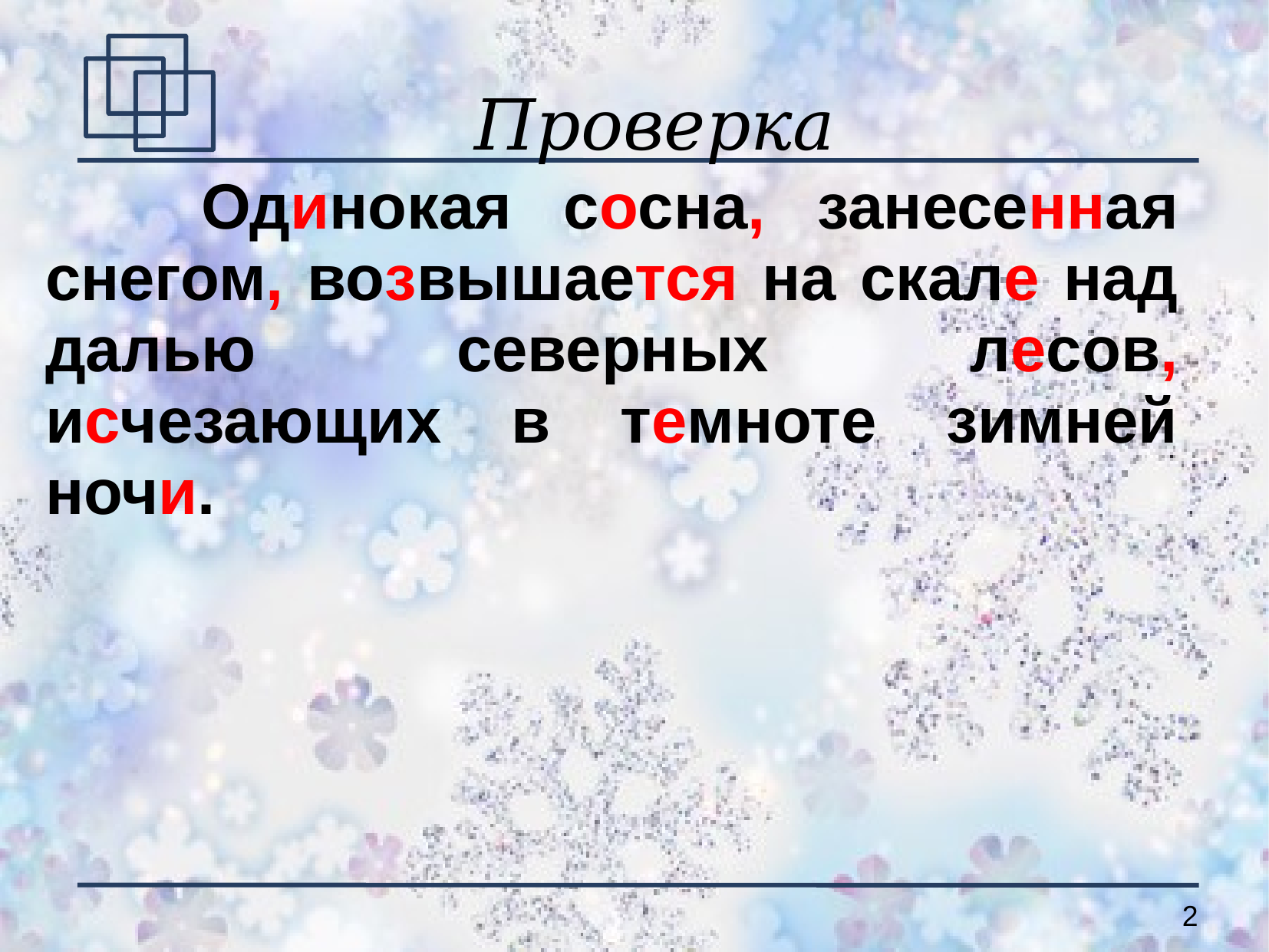

# Проверка
   Одинокая сосна, занесенная снегом, возвышается на скале над далью северных лесов, исчезающих в темноте зимней ночи.